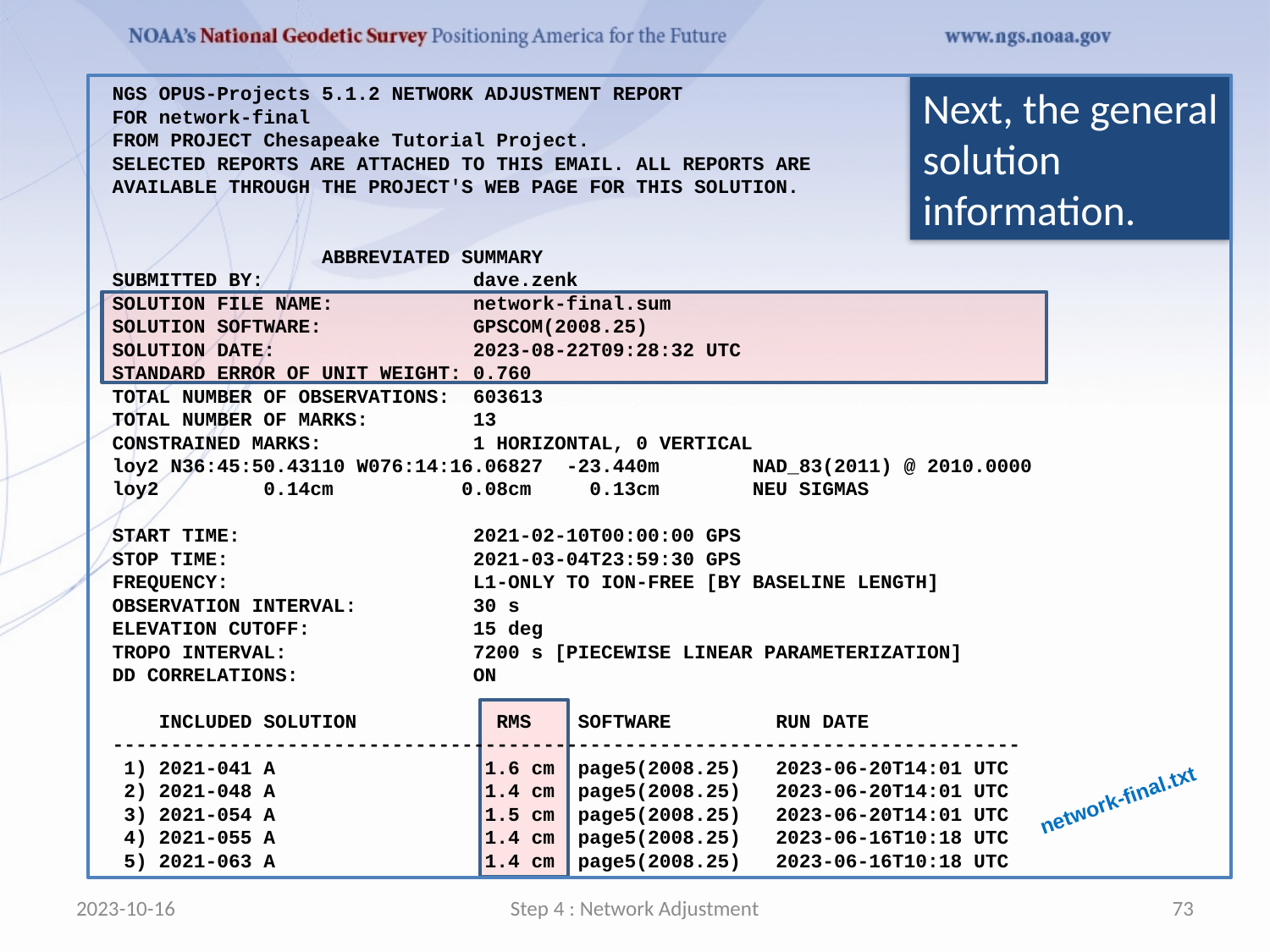

NGS OPUS-Projects 5.1.2 NETWORK ADJUSTMENT REPORT
 FOR network-final
 FROM PROJECT Chesapeake Tutorial Project.
 SELECTED REPORTS ARE ATTACHED TO THIS EMAIL. ALL REPORTS ARE
 AVAILABLE THROUGH THE PROJECT'S WEB PAGE FOR THIS SOLUTION.

                   ABBREVIATED SUMMARY
 SUBMITTED BY:                  dave.zenk
 SOLUTION FILE NAME:            network-final.sum
 SOLUTION SOFTWARE:             GPSCOM(2008.25)
 SOLUTION DATE:                 2023-08-22T09:28:32 UTC
 STANDARD ERROR OF UNIT WEIGHT: 0.760
 TOTAL NUMBER OF OBSERVATIONS:  603613
 TOTAL NUMBER OF MARKS:         13
 CONSTRAINED MARKS:             1 HORIZONTAL, 0 VERTICAL
 loy2 N36:45:50.43110 W076:14:16.06827  -23.440m        NAD_83(2011) @ 2010.0000
 loy2         0.14cm           0.08cm     0.13cm        NEU SIGMAS

 START TIME:                    2021-02-10T00:00:00 GPS
 STOP TIME:                     2021-03-04T23:59:30 GPS
 FREQUENCY:                     L1-ONLY TO ION-FREE [BY BASELINE LENGTH]
 OBSERVATION INTERVAL:          30 s
 ELEVATION CUTOFF:              15 deg
 TROPO INTERVAL:                7200 s [PIECEWISE LINEAR PARAMETERIZATION]
 DD CORRELATIONS:               ON

     INCLUDED SOLUTION            RMS    SOFTWARE         RUN DATE
 ------------------------------------------------------------------------------
  1) 2021-041 A                  1.6 cm  page5(2008.25)   2023-06-20T14:01 UTC
  2) 2021-048 A                  1.4 cm  page5(2008.25)   2023-06-20T14:01 UTC
  3) 2021-054 A                  1.5 cm  page5(2008.25)   2023-06-20T14:01 UTC
  4) 2021-055 A                  1.4 cm  page5(2008.25)   2023-06-16T10:18 UTC
  5) 2021-063 A                  1.4 cm  page5(2008.25)   2023-06-16T10:18 UTC
Next, the general solution information.

network-final.txt
2023-10-16
Step 4 : Network Adjustment
73